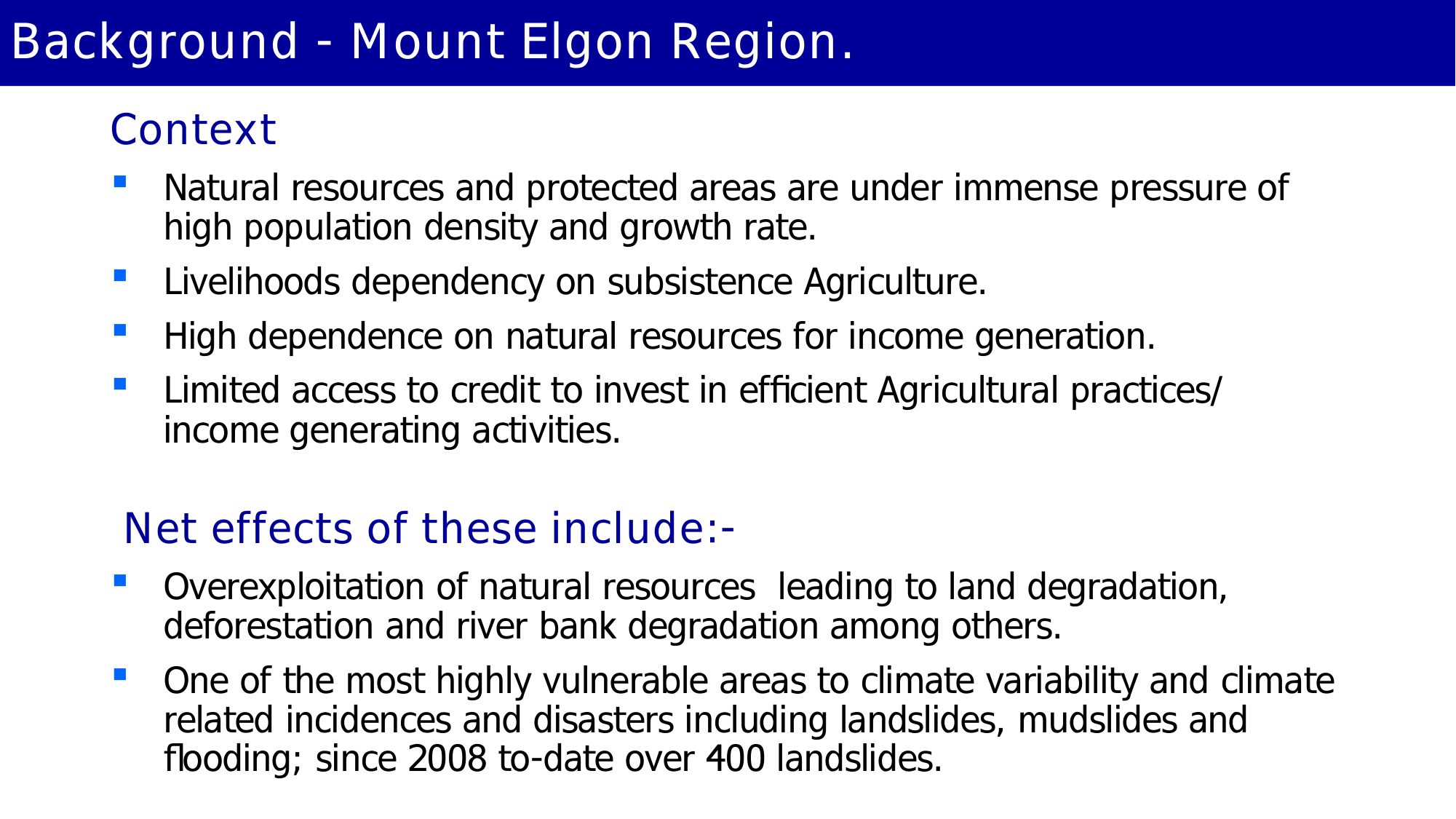

# Background - Mount Elgon Region.
Context
Natural resources and protected areas are under immense pressure of high population density and growth rate.
Livelihoods dependency on subsistence Agriculture.
High dependence on natural resources for income generation.
Limited access to credit to invest in efficient Agricultural practices/ income generating activities.

 Net effects of these include:-
Overexploitation of natural resources  leading to land degradation, deforestation and river bank degradation among others.
One of the most highly vulnerable areas to climate variability and climate related incidences and disasters including landslides, mudslides and flooding; since 2008 to-date over 400 landslides.